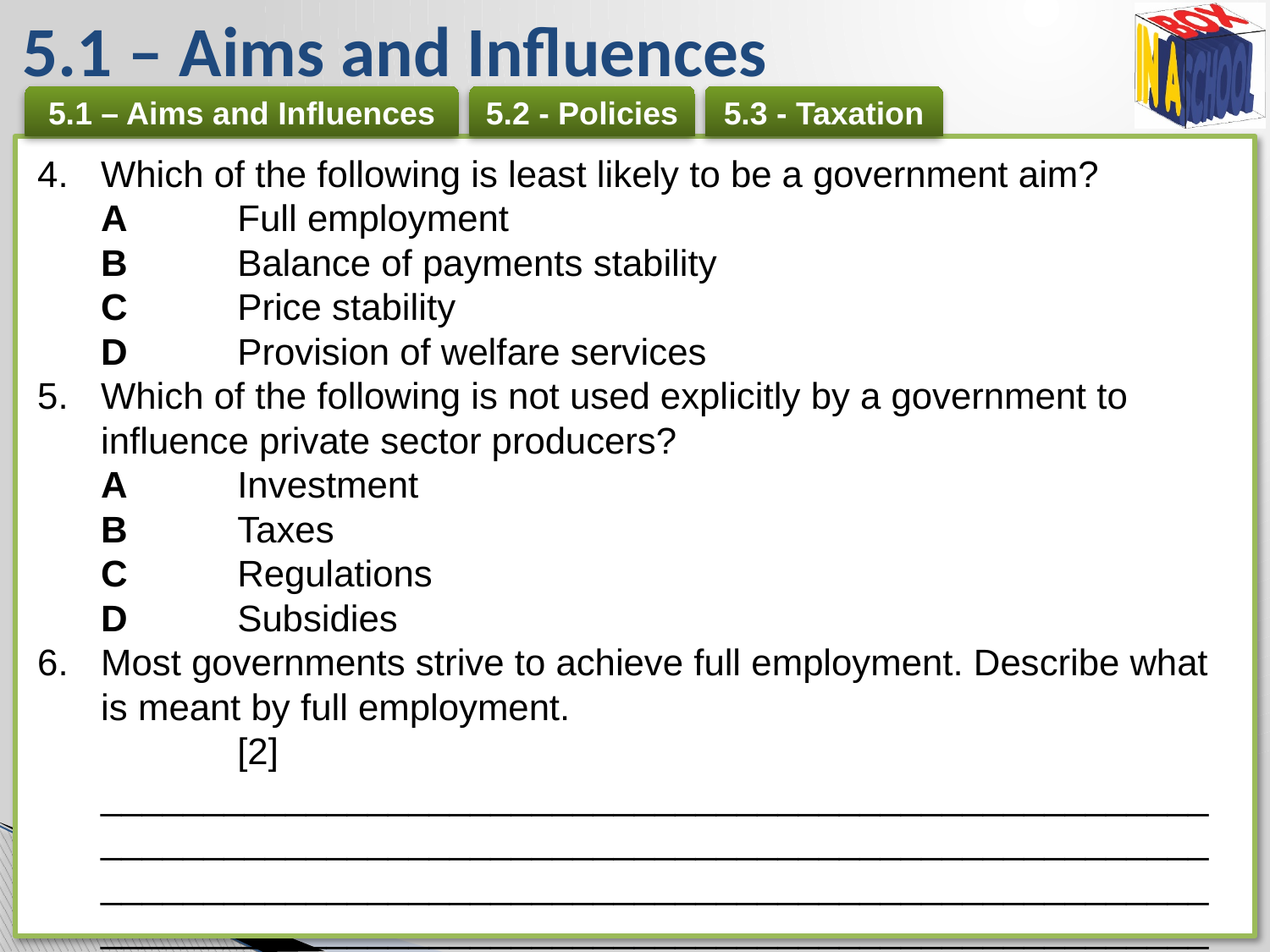

# 5.1 – Aims and Influences
Which of the following is least likely to be a government aim?
A 	Full employment
B 	Balance of payments stability
C 	Price stability
D 	Provision of welfare services
Which of the following is not used explicitly by a government to influence private sector producers?
A 	Investment
B 	Taxes
C 	Regulations
D 	Subsidies
Most governments strive to achieve full employment. Describe what is meant by full employment.	[2]
________________________________________________________________________________________________________________________________________________________________________________________________________________________